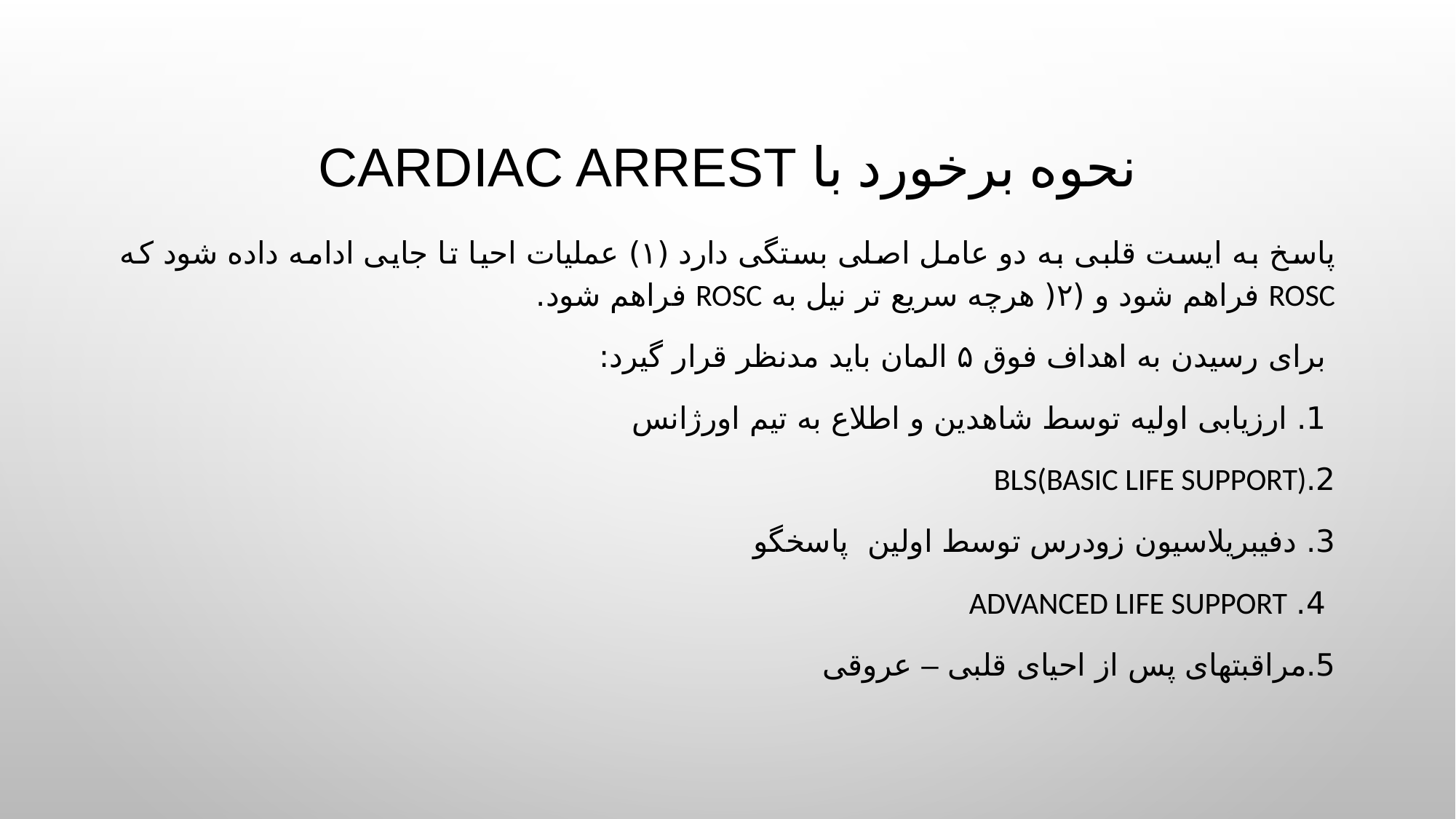

# نحوه برخورد با cardiac arrest
پاسخ به ایست قلبی به دو عامل اصلی بستگی دارد (۱) عملیات احیا تا جایی ادامه داده شود که ROSC فراهم شود و (۲( هرچه سریع تر نیل به ROSC فراهم شود.
 برای رسیدن به اهداف فوق ۵ المان باید مدنظر قرار گیرد:
 1. ارزیابی اولیه توسط شاهدین و اطلاع به تیم اورژانس
2.BLS(BASIC LIFE SUPPORT)
3. دفیبریلاسیون زودرس توسط اولین  پاسخگو
 4. Advanced life support
5.مراقبتهای پس از احیای قلبی – عروقی